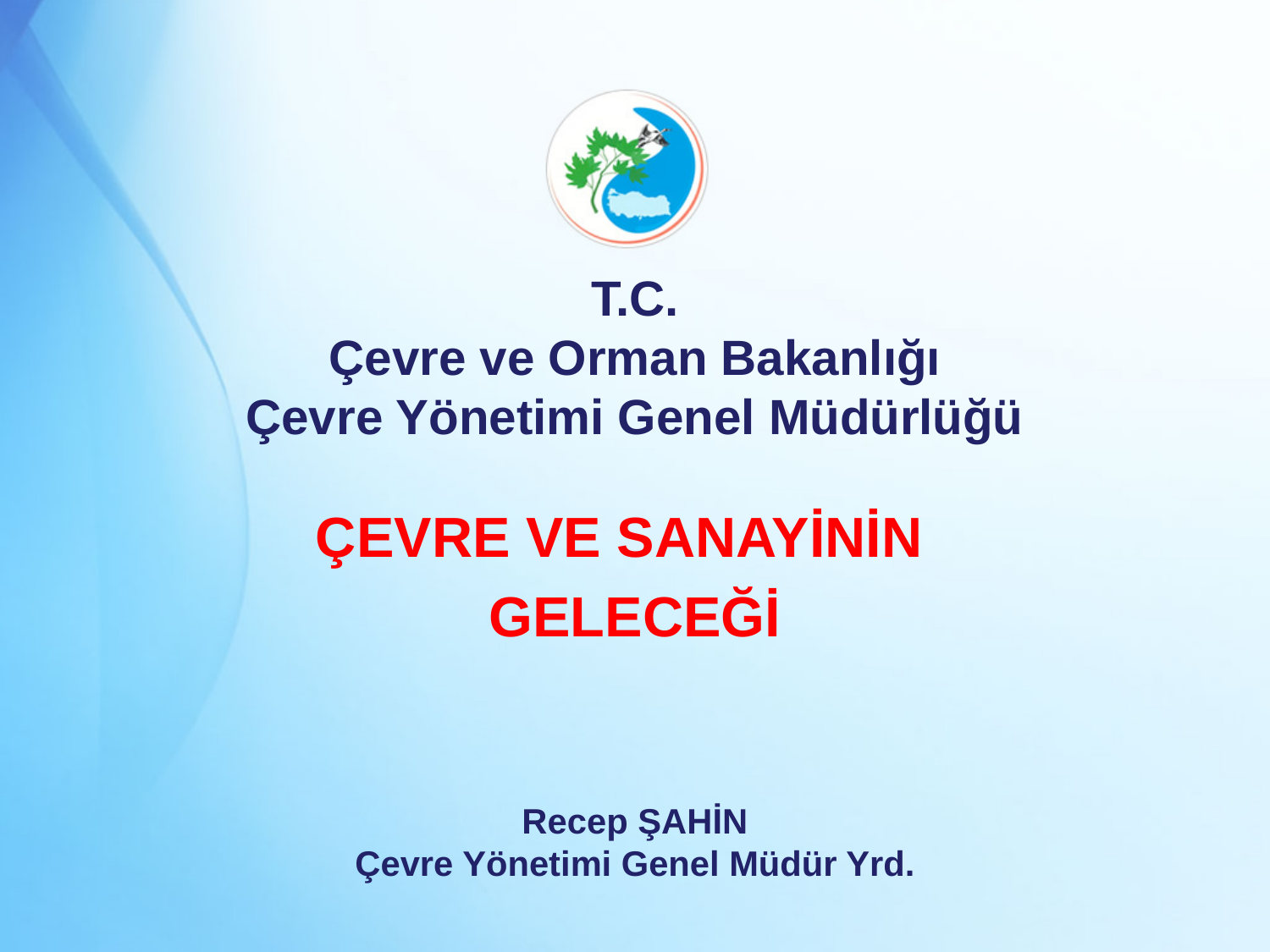

# T.C. Çevre ve Orman Bakanlığı Çevre Yönetimi Genel Müdürlüğü
ÇEVRE VE SANAYİNİN
GELECEĞİ
Recep ŞAHİN
Çevre Yönetimi Genel Müdür Yrd.